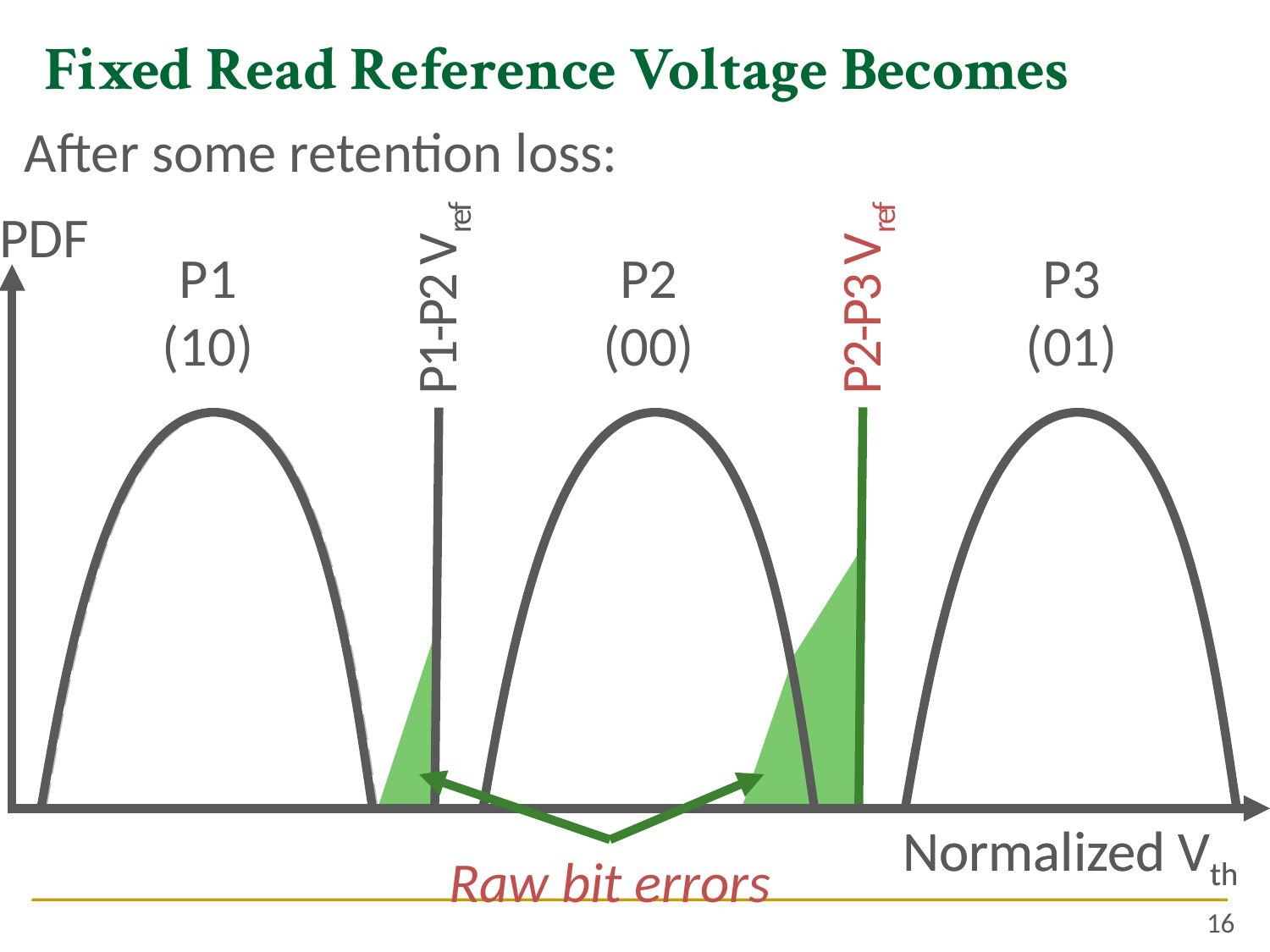

# Fixed Read Reference Voltage Becomes Suboptimal
Before retention loss:
After some retention loss:
PDF
P2-P3 Vref
P1-P2 Vref
P1
(10)
P2
(00)
P3
(01)

Normalized Vth
Normalized Vth
Raw bit errors
16